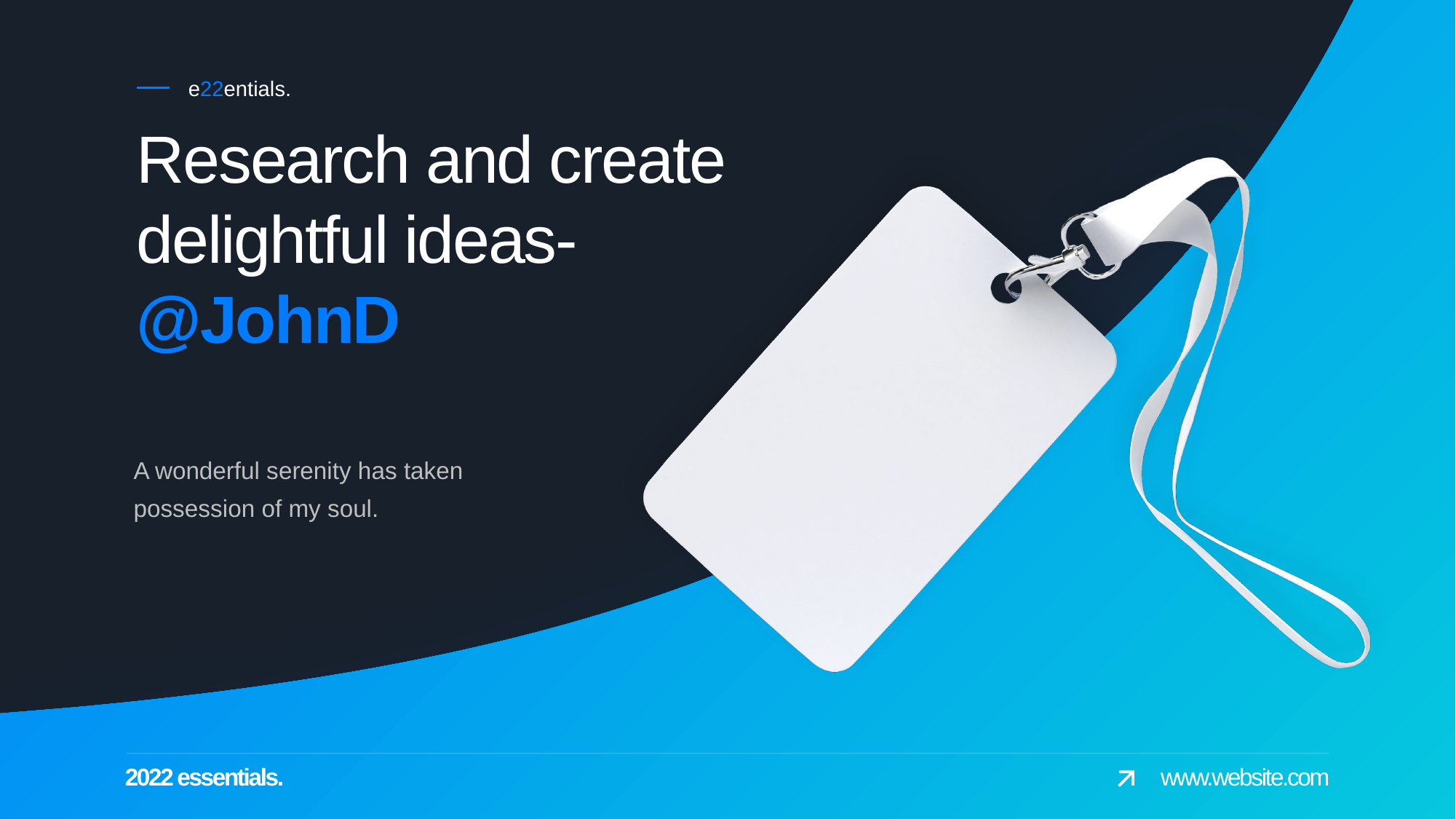

e22entials.
Research and create delightful ideas- @JohnD

A wonderful serenity has taken possession of my soul.